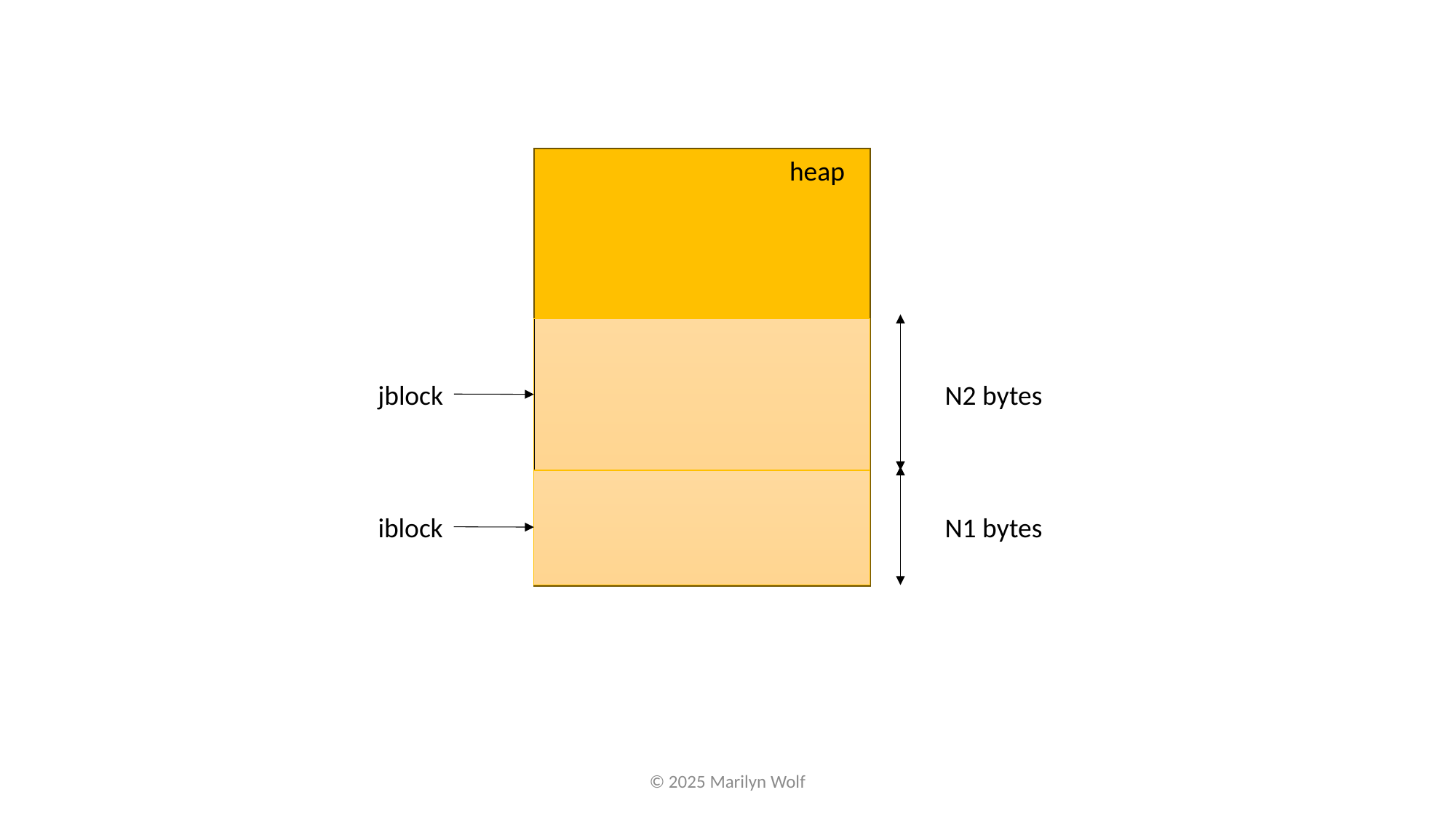

heap

N2 bytes
jblock

iblock
N1 bytes
© 2025 Marilyn Wolf